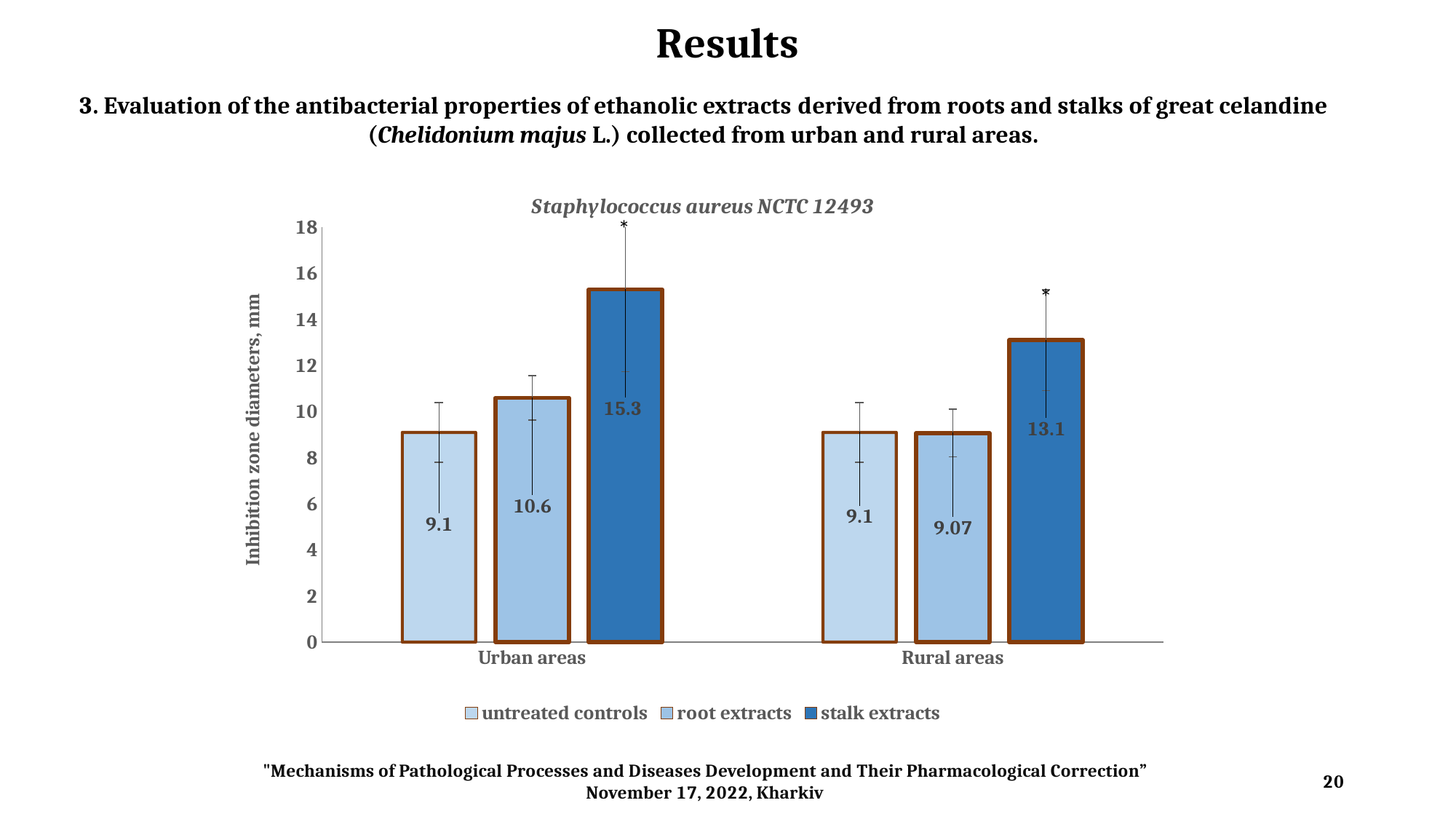

# Results
3. Evaluation of the antibacterial properties of ethanolic extracts derived from roots and stalks of great celandine (Chelidonium majus L.) collected from urban and rural areas.

### Chart: Staphylococcus aureus NCTC 12493

| Category | untreated controls | root extracts | stalk extracts |
|---|---|---|---|
| Urban areas | 9.1 | 10.6 | 15.3 |
| Rural areas | 9.1 | 9.07 | 13.1 |
20
"Mechanisms of Pathological Processes and Diseases Development and Their Pharmacological Correction”
November 17, 2022, Kharkiv